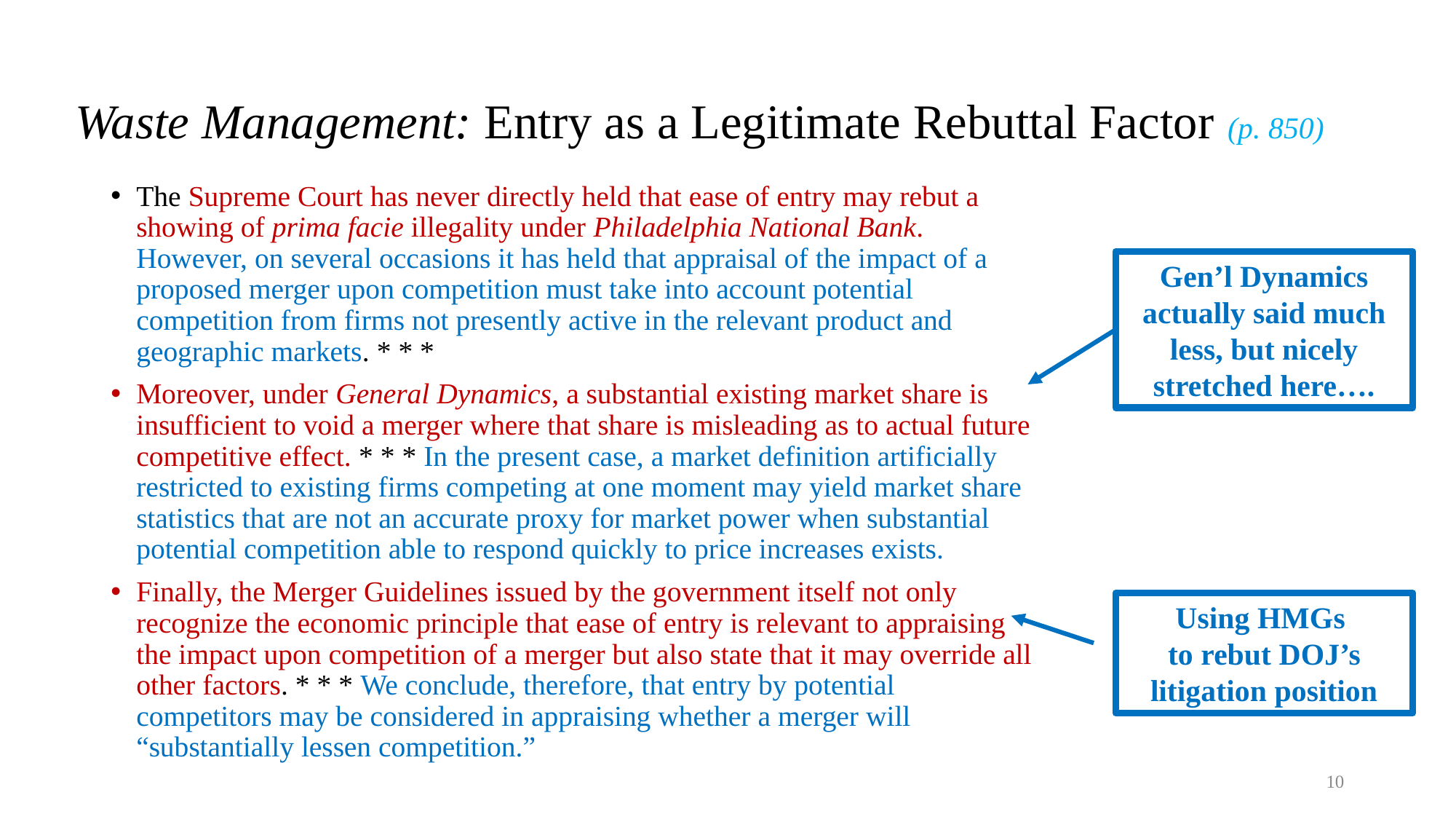

# Waste Management: Entry as a Legitimate Rebuttal Factor (p. 850)
The Supreme Court has never directly held that ease of entry may rebut a showing of prima facie illegality under Philadelphia National Bank. However, on several occasions it has held that appraisal of the impact of a proposed merger upon competition must take into account potential competition from firms not presently active in the relevant product and geographic markets. * * *
Moreover, under General Dynamics, a substantial existing market share is insufficient to void a merger where that share is misleading as to actual future competitive effect. * * * In the present case, a market definition artificially restricted to existing firms competing at one moment may yield market share statistics that are not an accurate proxy for market power when substantial potential competition able to respond quickly to price increases exists.
Finally, the Merger Guidelines issued by the government itself not only recognize the economic principle that ease of entry is relevant to appraising the impact upon competition of a merger but also state that it may override all other factors. * * * We conclude, therefore, that entry by potential competitors may be considered in appraising whether a merger will “substantially lessen competition.”
Gen’l Dynamics actually said much less, but nicely stretched here….
Using HMGs
to rebut DOJ’s litigation position
10